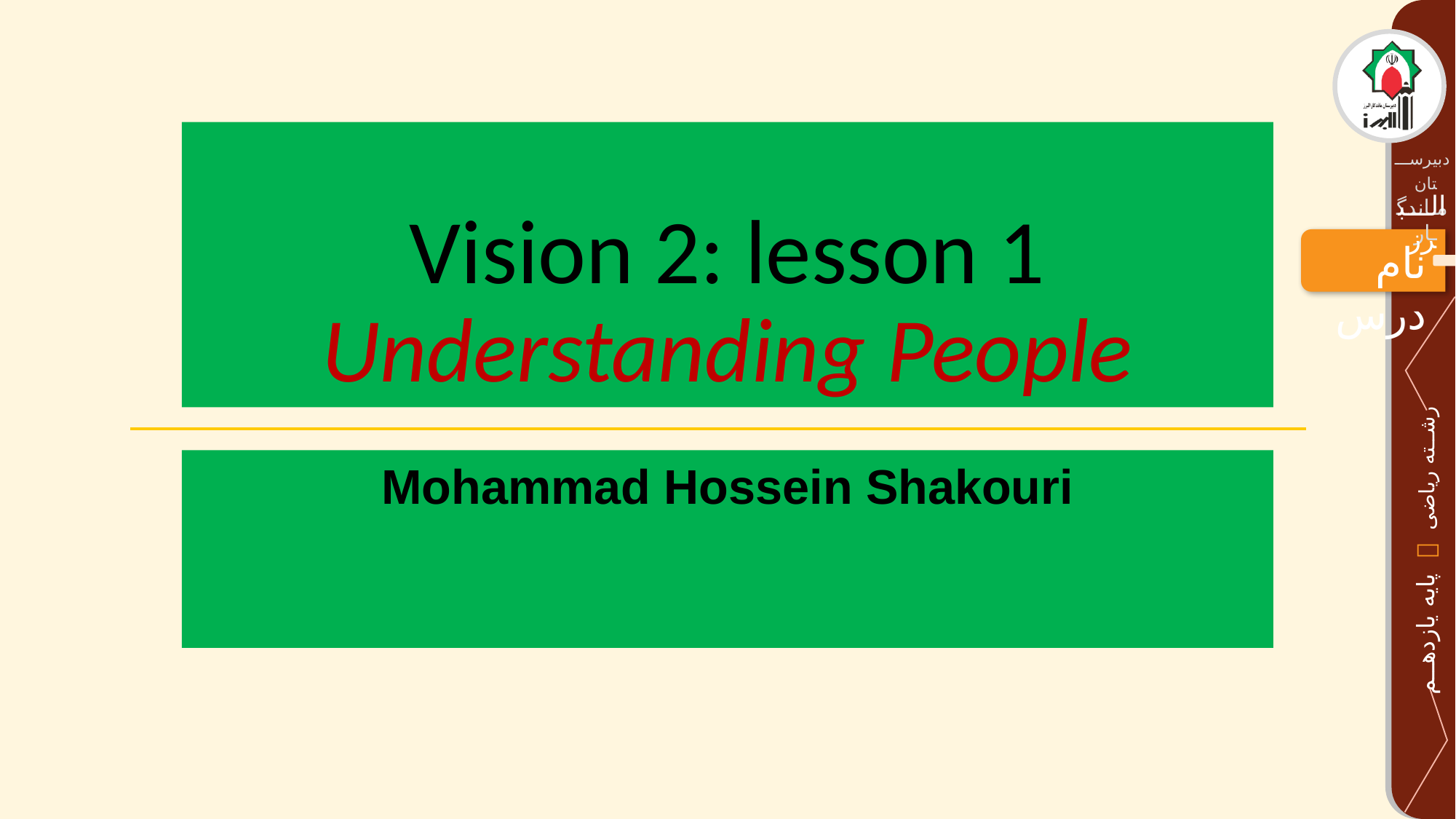

# Vision 2: lesson 1 Understanding People
Mohammad Hossein Shakouri